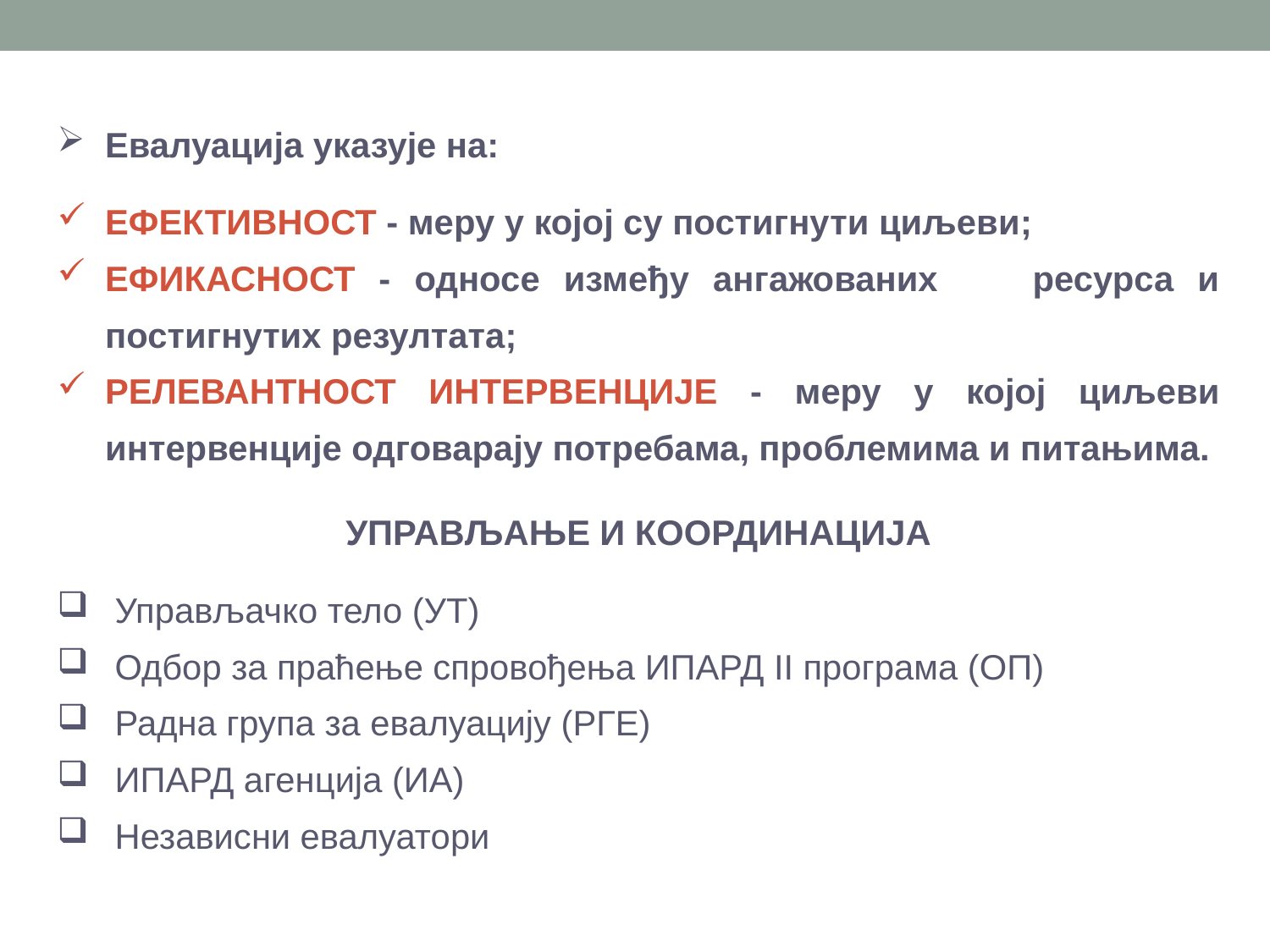

Евалуација указује на:
ЕФЕКТИВНОСТ - меру у којој су постигнути циљеви;
ЕФИКАСНОСТ - односе између ангажованих    ресурса и постигнутих резултата;
РЕЛЕВАНТНОСТ ИНТЕРВЕНЦИЈЕ - меру у којој циљеви интервенције одговарају потребама, проблемима и питањима.

УПРАВЉАЊЕ И КООРДИНАЦИЈА
 Управљачко тело (УТ)
 Одбор за праћење спровођења ИПАРД II програма (ОП)
 Радна група за евалуацију (РГЕ)
 ИПАРД агенција (ИА)
 Независни евалуатори